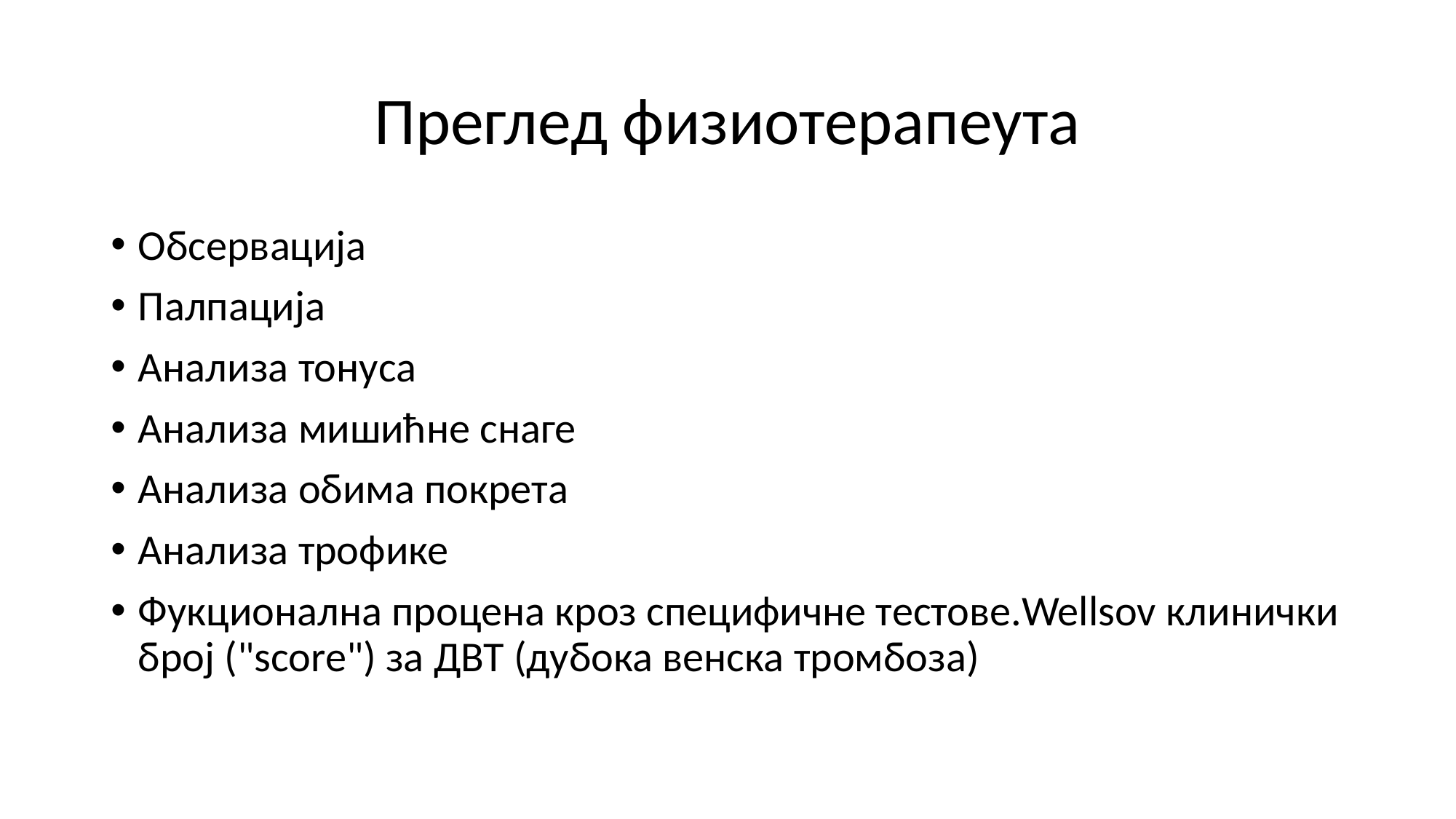

# Преглед физиотерапеута
Обсервација
Палпација
Анализа тонуса
Анализа мишићне снаге
Анализа обима покрета
Анализа трофике
Фукционална процена кроз специфичне тестове.Wellsov клинички број ("score") за ДВТ (дубока венска тромбоза)